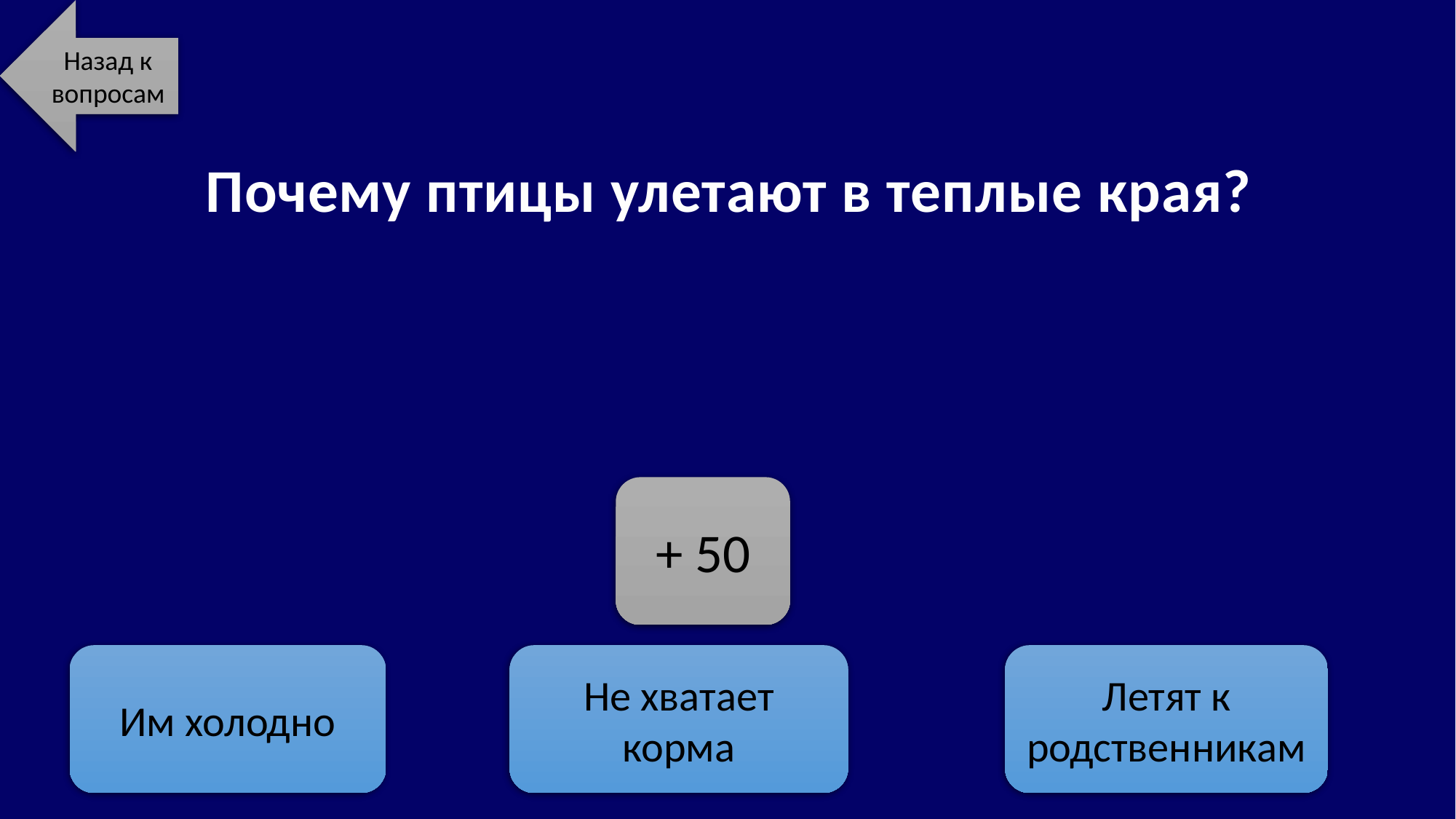

Назад к вопросам
Почему птицы улетают в теплые края?
+ 50
Им холодно
Не хватает корма
Летят к родственникам